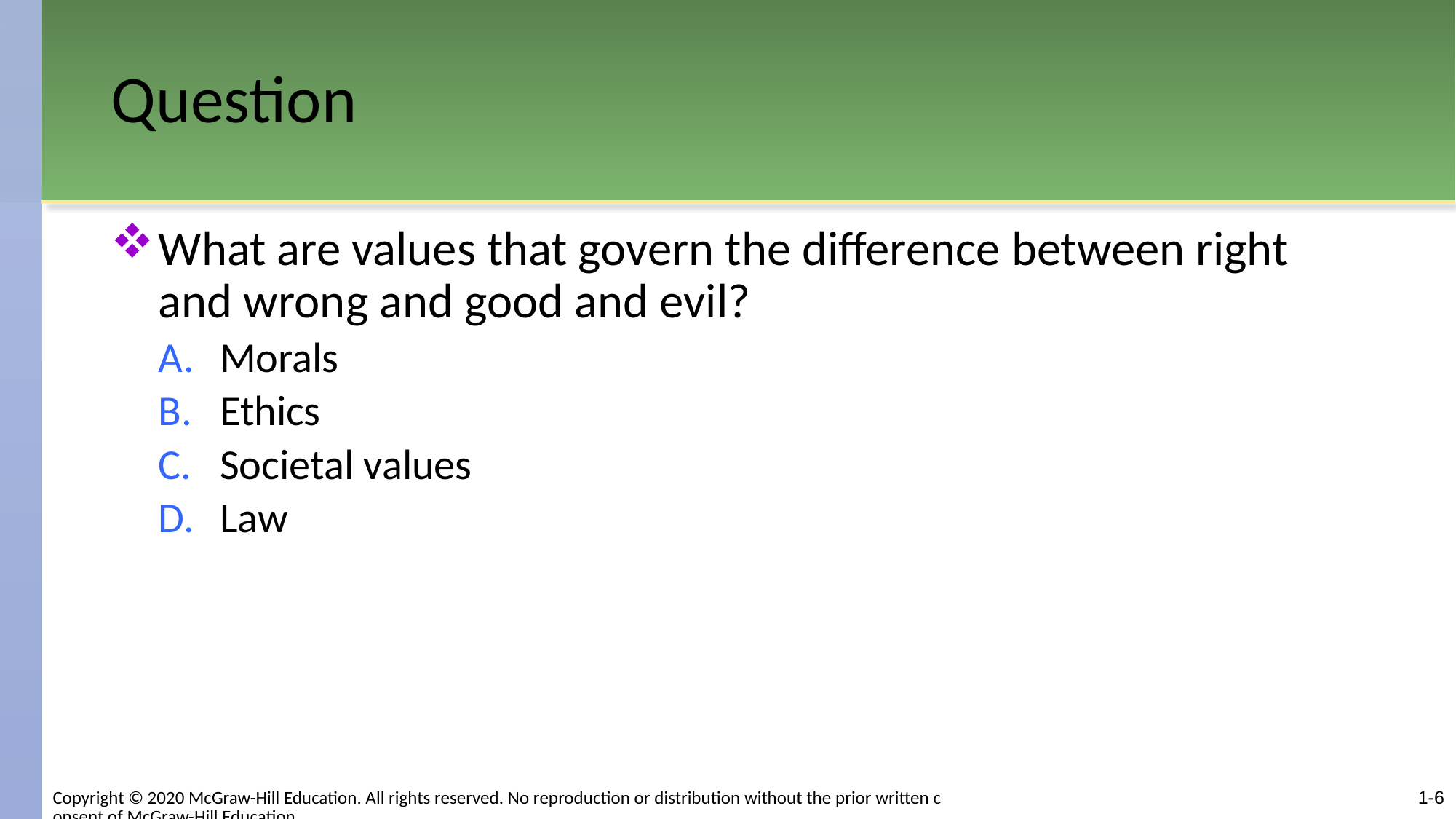

# Question
What are values that govern the difference between right and wrong and good and evil?
Morals
Ethics
Societal values
Law
1-6
Copyright © 2020 McGraw-Hill Education. All rights reserved. No reproduction or distribution without the prior written consent of McGraw-Hill Education.